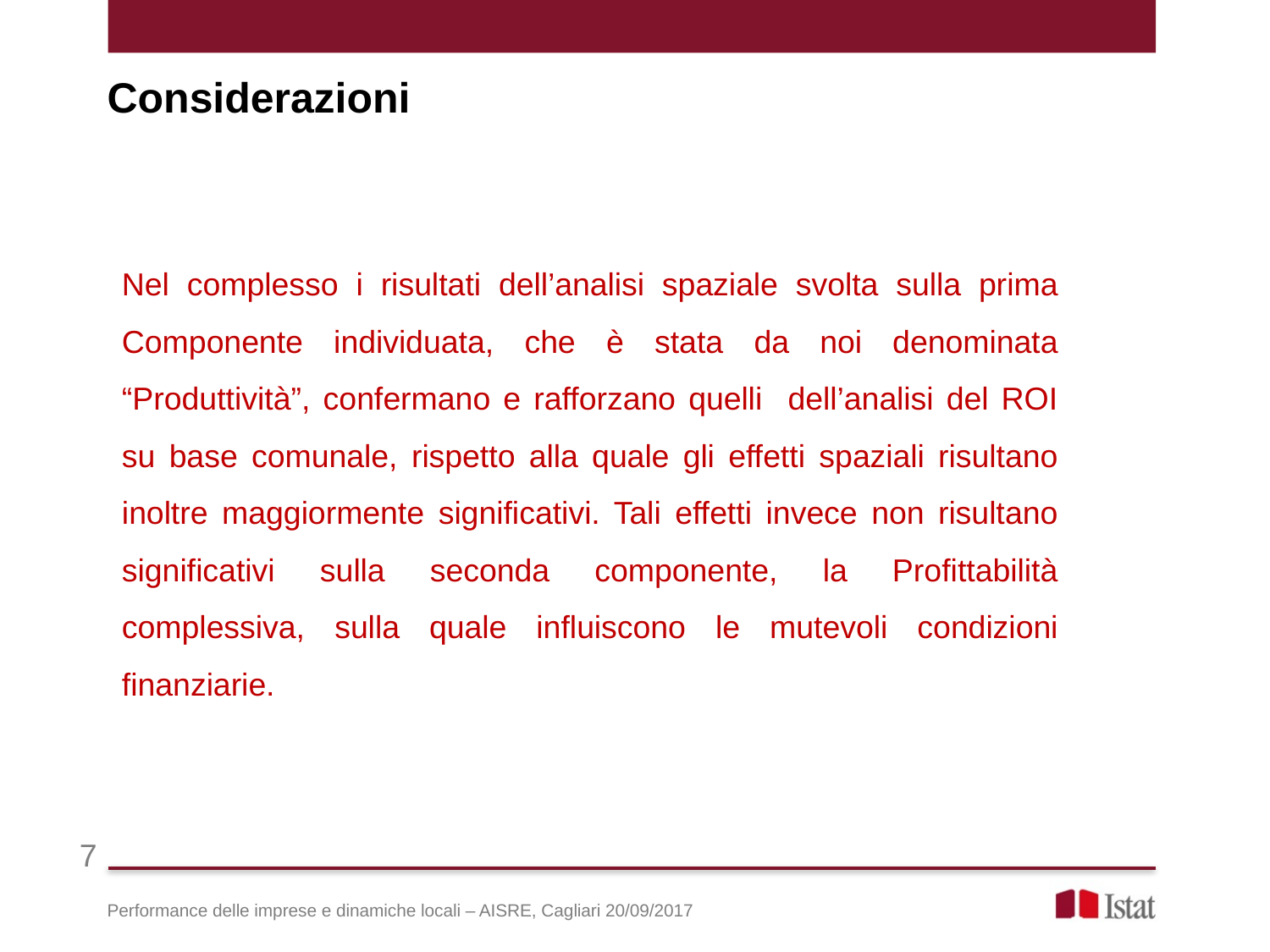

Considerazioni
Nel complesso i risultati dell’analisi spaziale svolta sulla prima Componente individuata, che è stata da noi denominata “Produttività”, confermano e rafforzano quelli  dell’analisi del ROI su base comunale, rispetto alla quale gli effetti spaziali risultano inoltre maggiormente significativi. Tali effetti invece non risultano significativi sulla seconda componente, la Profittabilità complessiva, sulla quale influiscono le mutevoli condizioni finanziarie.
7
Performance delle imprese e dinamiche locali – AISRE, Cagliari 20/09/2017